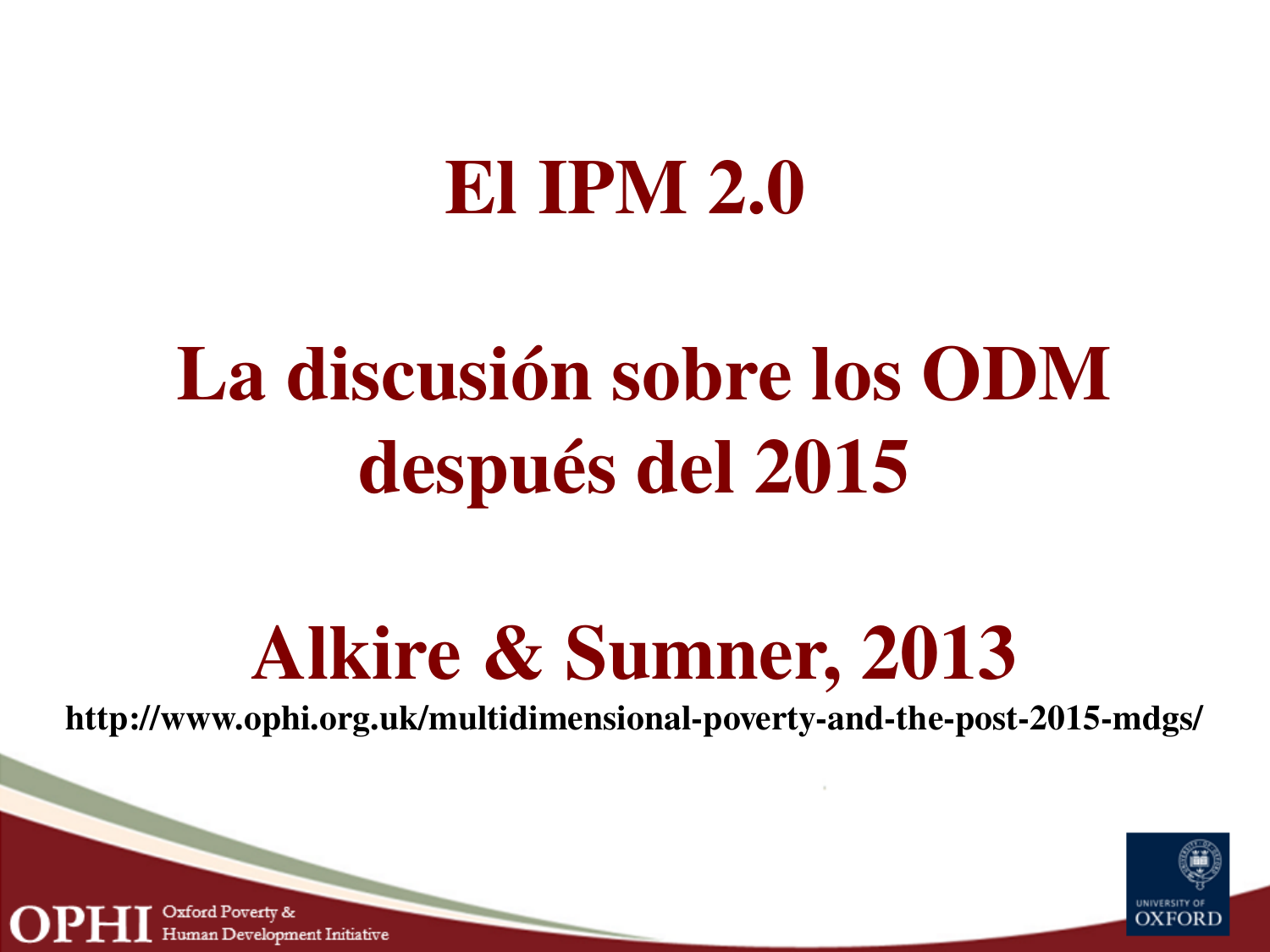

El IPM 2.0

 La discusión sobre los ODM después del 2015

Alkire & Sumner, 2013
http://www.ophi.org.uk/multidimensional-poverty-and-the-post-2015-mdgs/